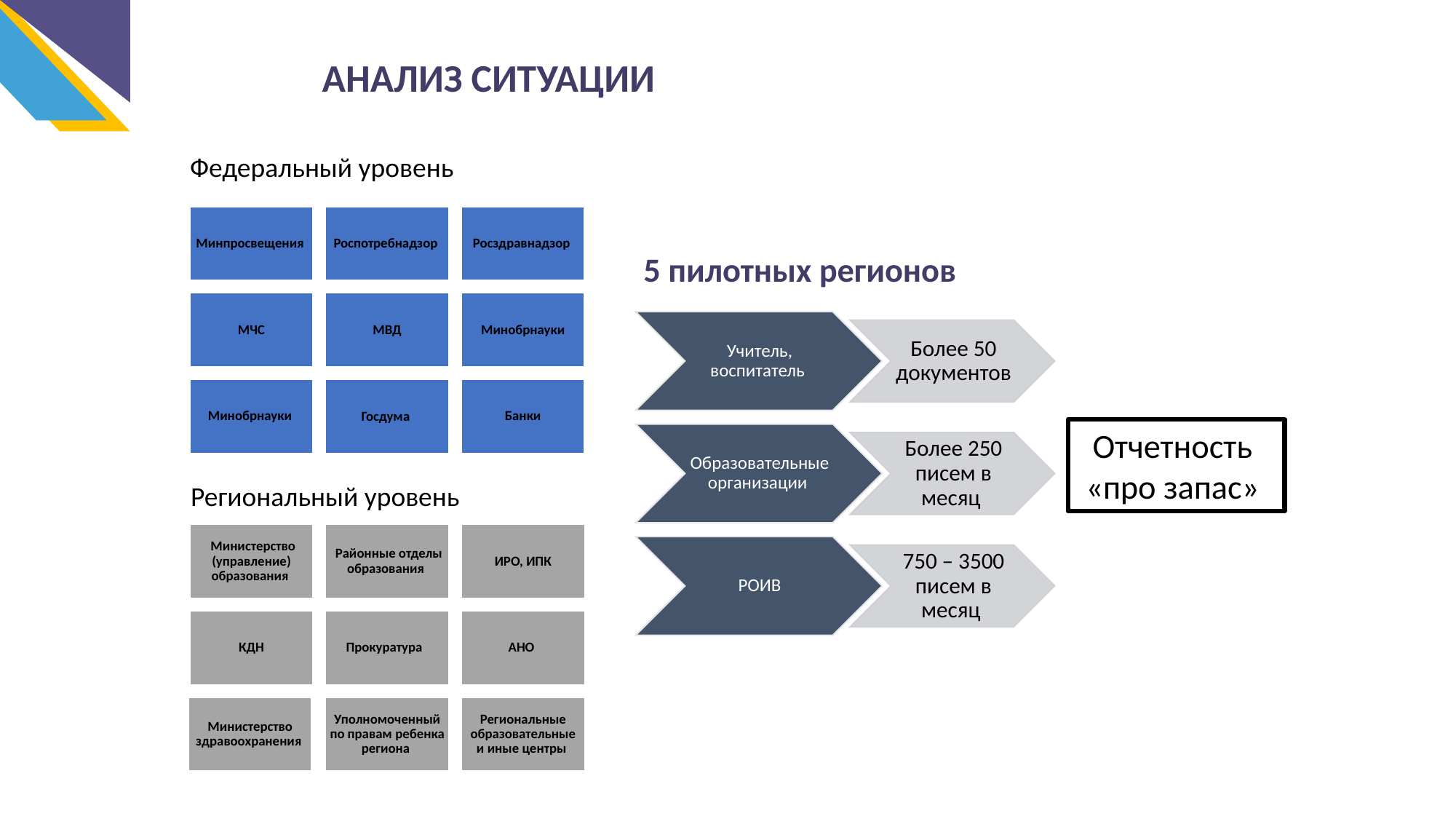

АНАЛИЗ СИТУАЦИИ
Федеральный уровень
Минпросвещения
Роспотребнадзор
Росздравнадзор
МЧС
МВД
Минобрнауки
Минобрнауки
Госдума
Банки
5 пилотных регионов
Учитель, воспитатель
Более 50 документов
Образовательные организации
Более 250 писем в месяц
РОИВ
750 – 3500 писем в месяц
Отчетность
«про запас»
Региональный уровень
 Министерство (управление) образования
 Районные отделы образования
ИРО, ИПК
КДН
Прокуратура
АНО
Министерство здравоохранения
Уполномоченный по правам ребенка региона
Региональные образовательные и иные центры